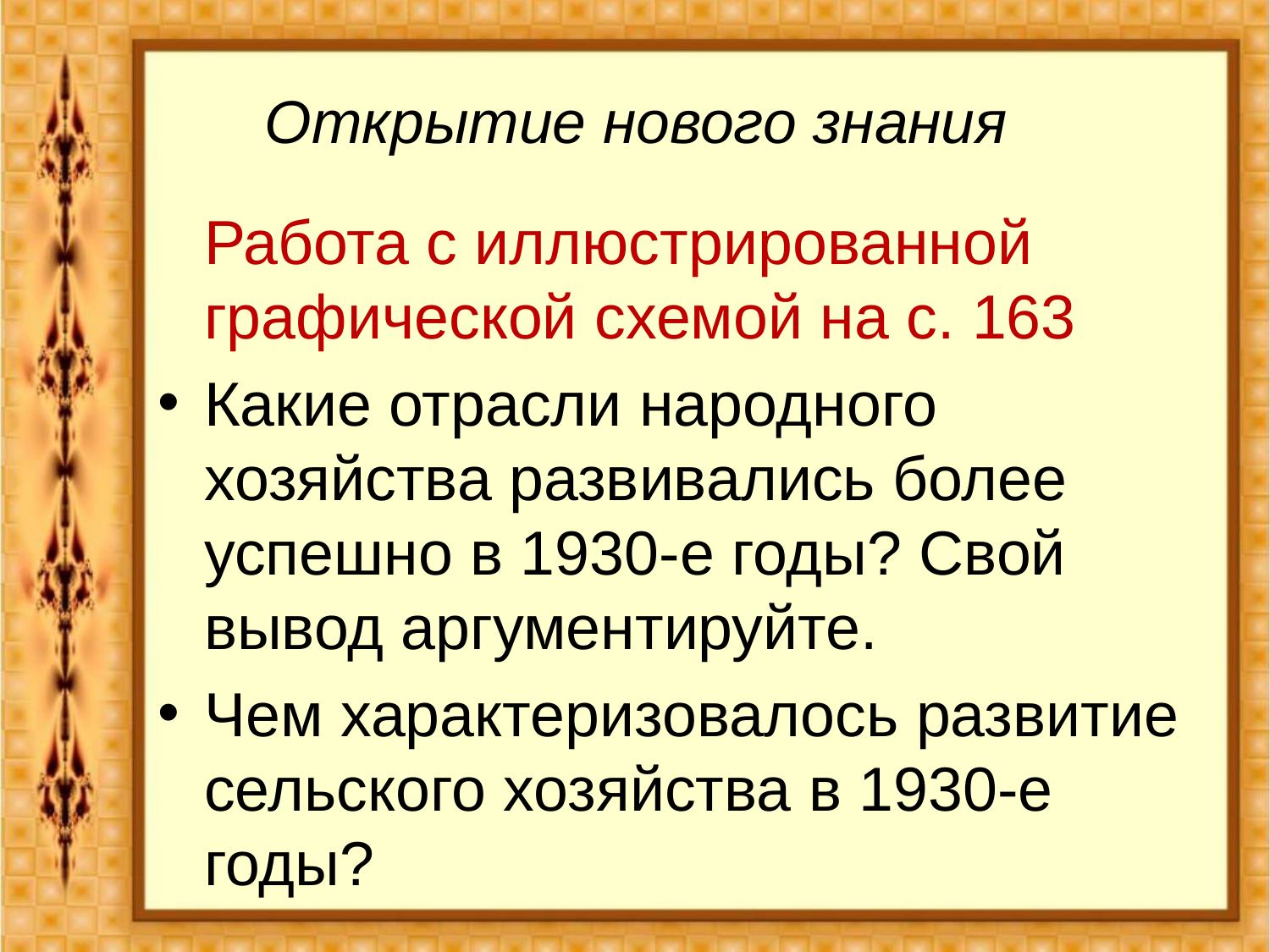

# Открытие нового знания
   Работа с иллюстрированной графической схемой на с. 163
Какие отрасли народного хозяйства развивались более успешно в 1930-е годы? Свой вывод аргументируйте.
Чем характеризовалось развитие сельского хозяйства в 1930-е годы?